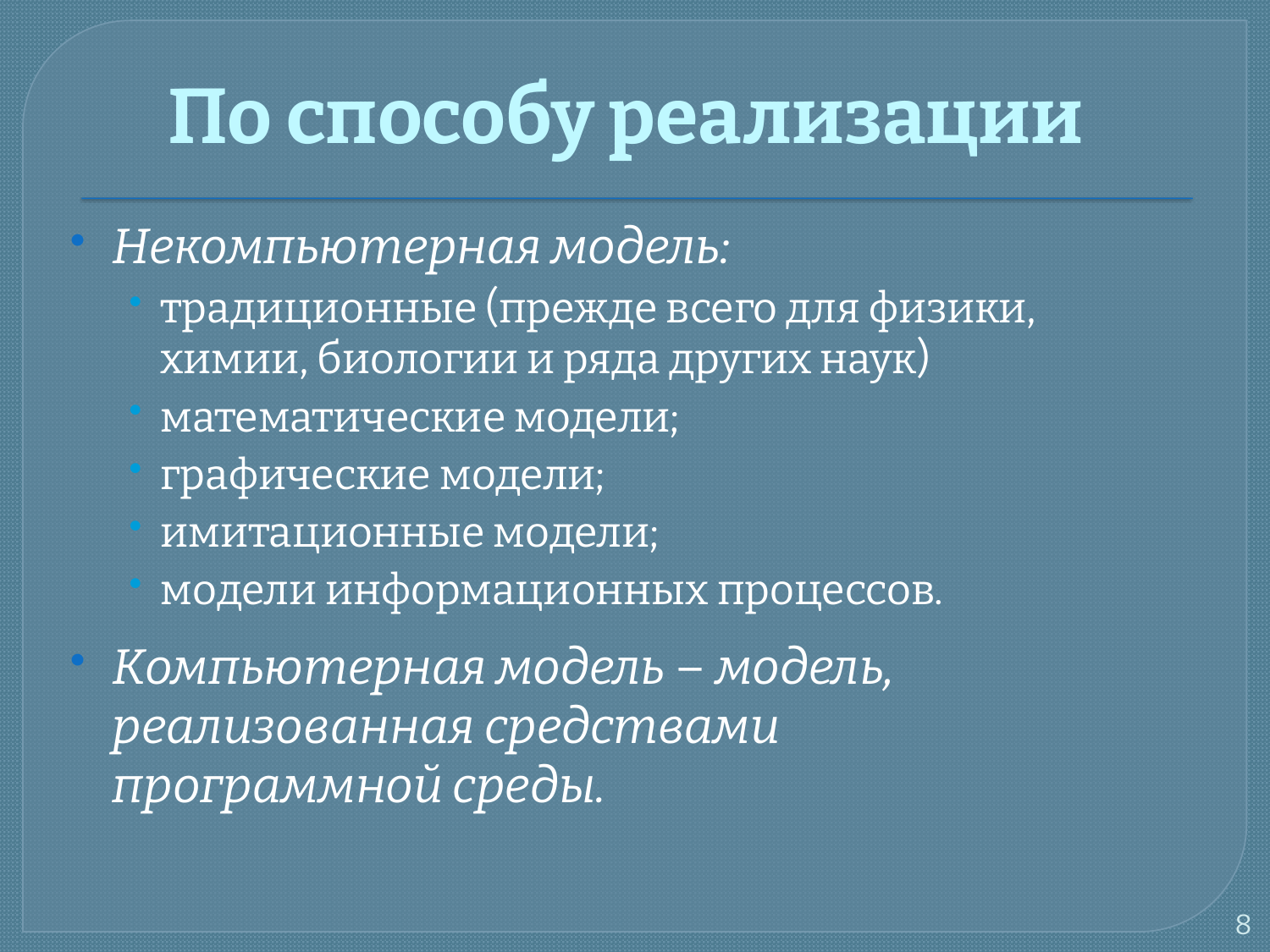

# По способу реализации
Некомпьютерная модель:
традиционные (прежде всего для физики,  химии, биологии и ряда других наук)
математические модели;
графические модели;
имитационные модели;
модели информационных процессов.
Компьютерная модель – модель, реализованная средствами программной среды.
8